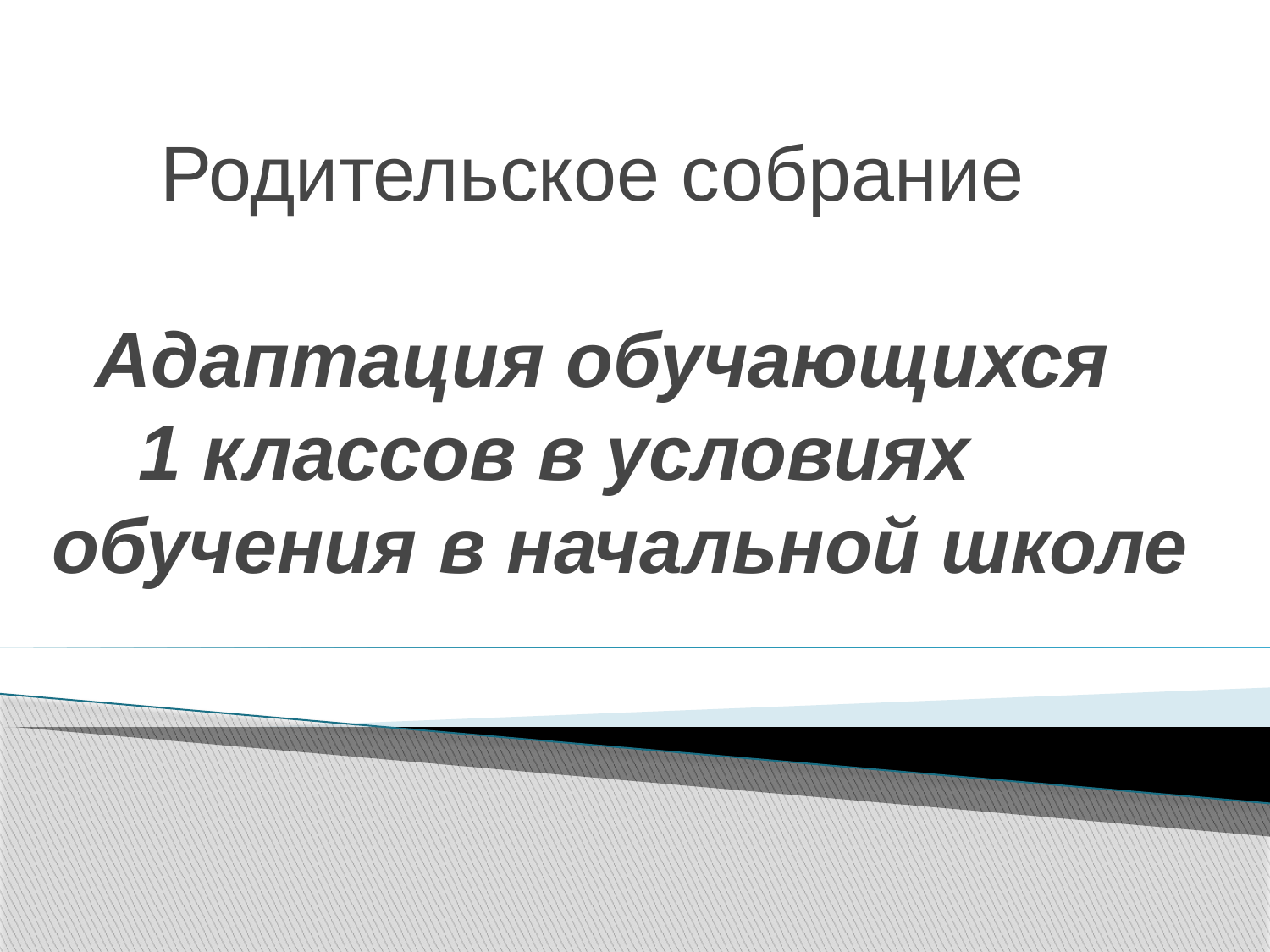

# Родительское собрание Адаптация обучающихся 1 классов в условиях обучения в начальной школе